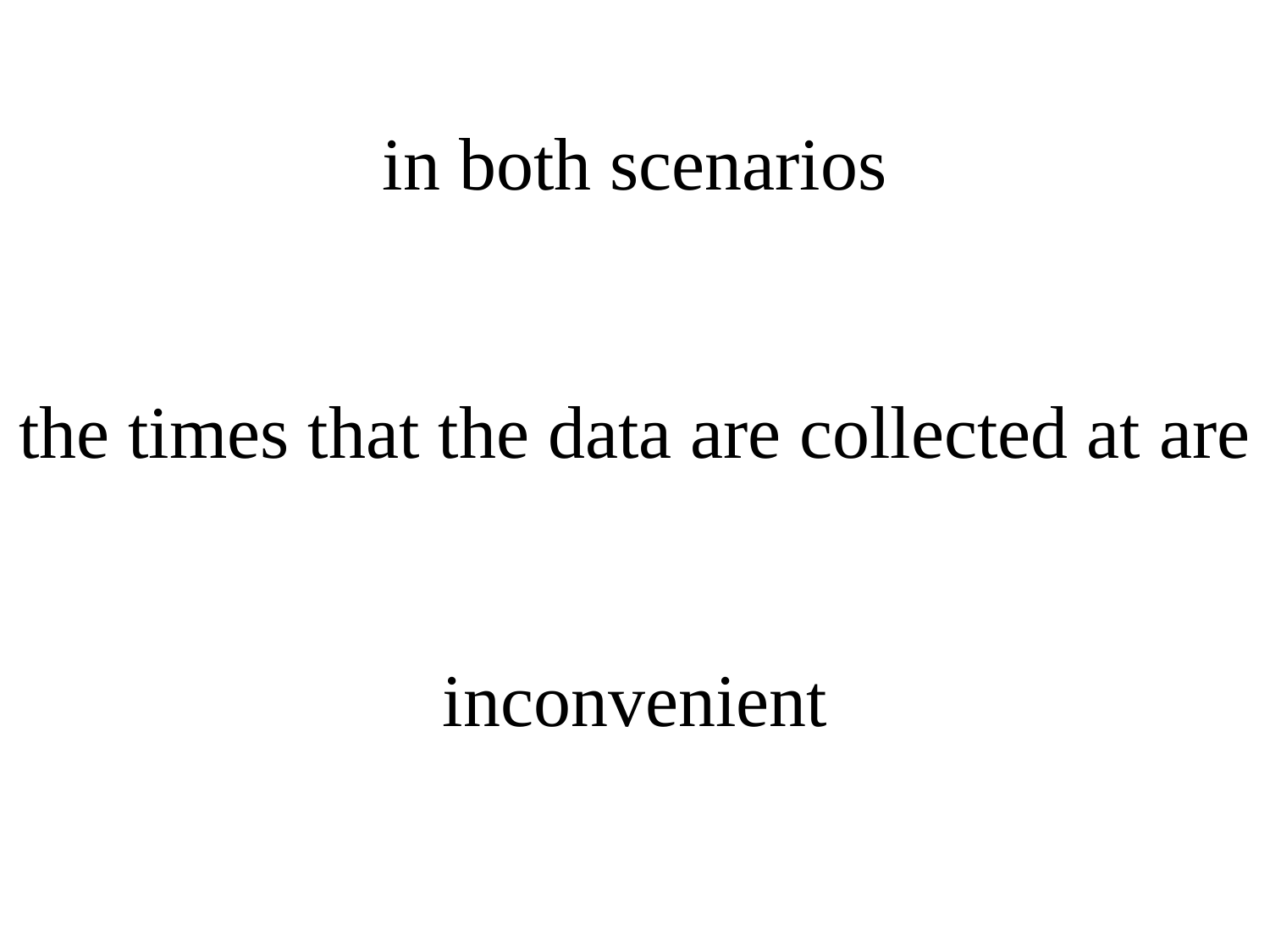

# in both scenarios the times that the data are collected at are inconvenient